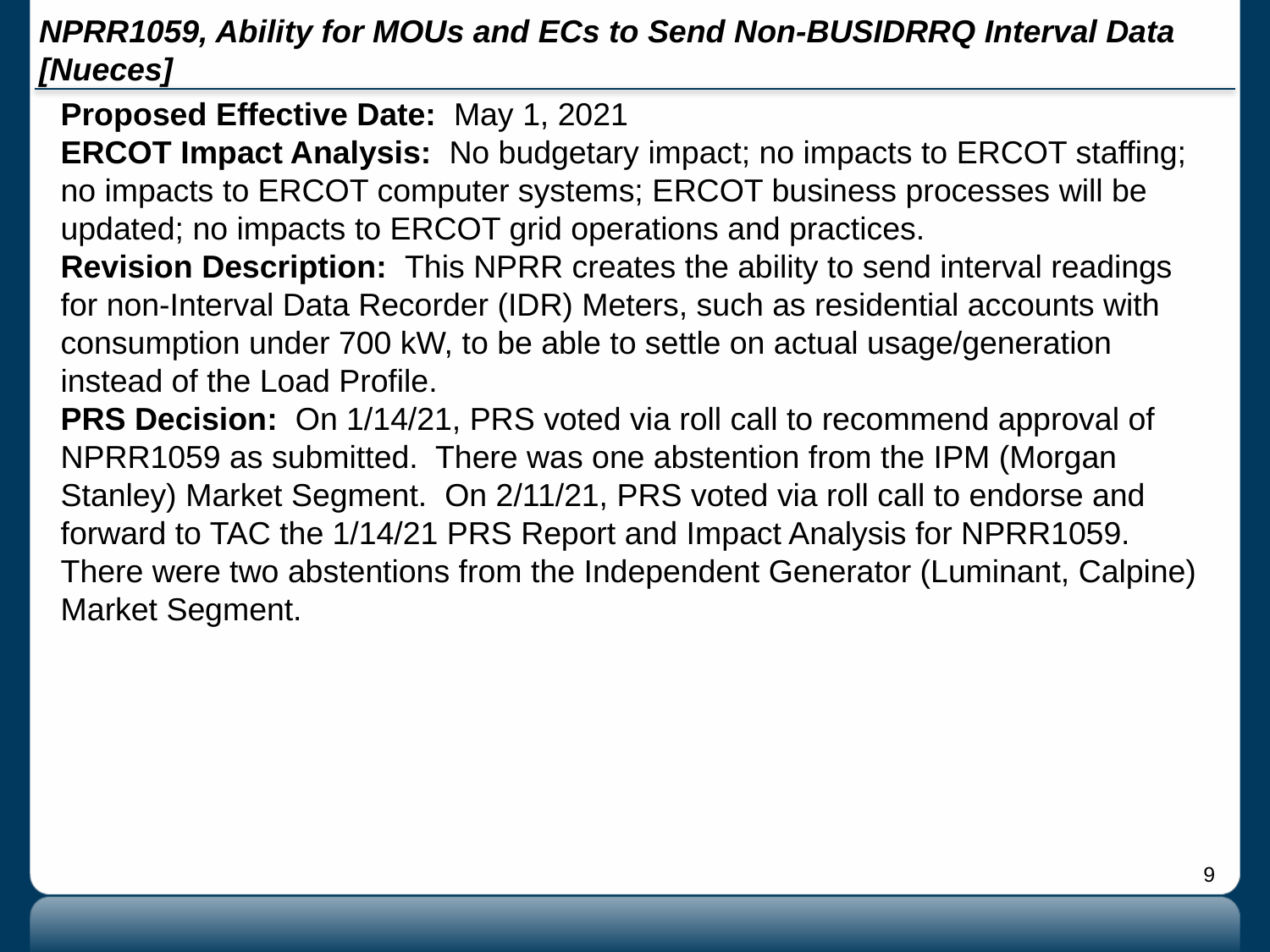

# NPRR1059, Ability for MOUs and ECs to Send Non-BUSIDRRQ Interval Data [Nueces]
Proposed Effective Date:  May 1, 2021
ERCOT Impact Analysis:  No budgetary impact; no impacts to ERCOT staffing; no impacts to ERCOT computer systems; ERCOT business processes will be updated; no impacts to ERCOT grid operations and practices.
Revision Description:  This NPRR creates the ability to send interval readings for non-Interval Data Recorder (IDR) Meters, such as residential accounts with consumption under 700 kW, to be able to settle on actual usage/generation instead of the Load Profile.
PRS Decision:  On 1/14/21, PRS voted via roll call to recommend approval of NPRR1059 as submitted.  There was one abstention from the IPM (Morgan Stanley) Market Segment.  On 2/11/21, PRS voted via roll call to endorse and forward to TAC the 1/14/21 PRS Report and Impact Analysis for NPRR1059.  There were two abstentions from the Independent Generator (Luminant, Calpine) Market Segment.